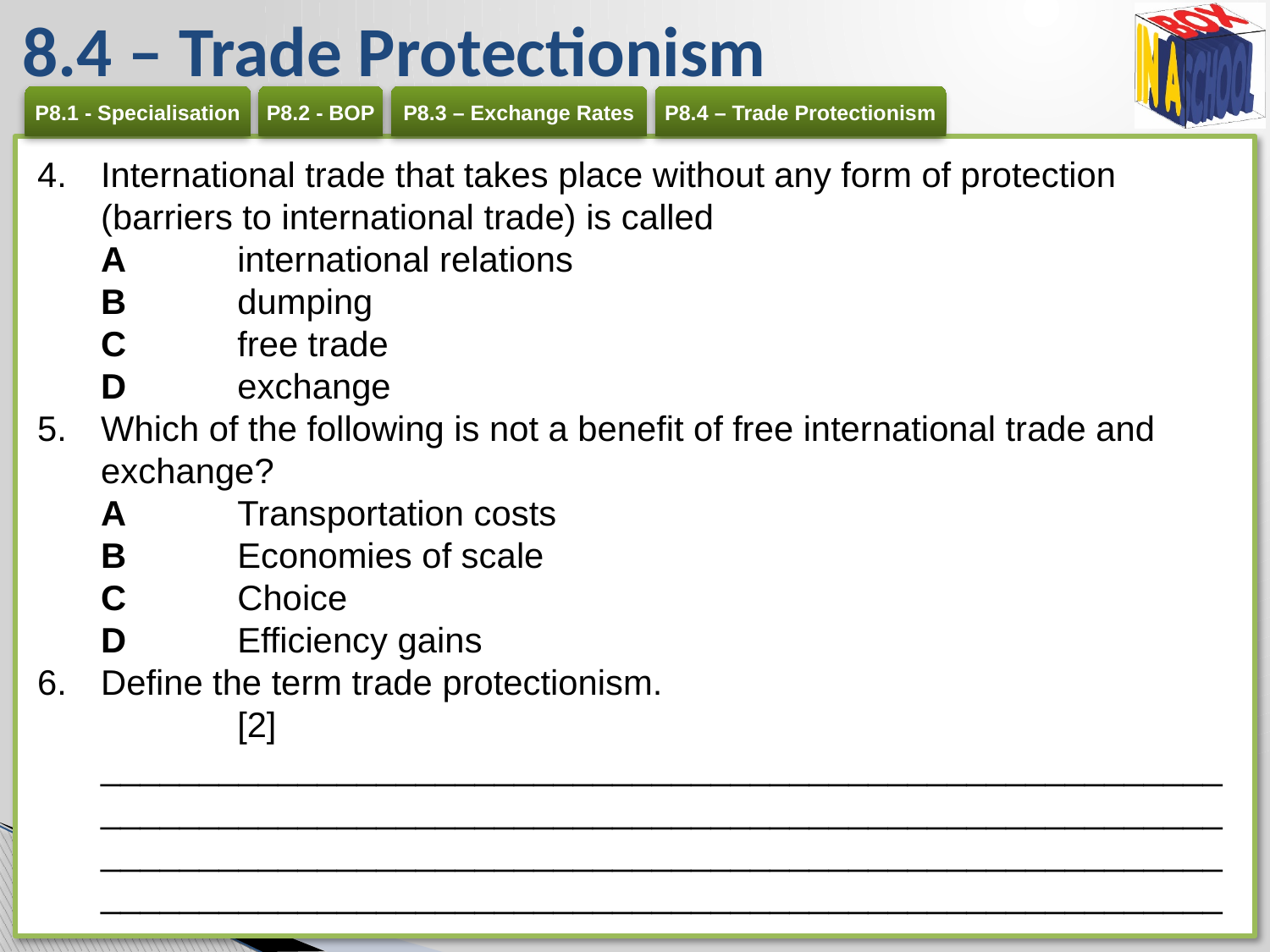

# 8.4 – Trade Protectionism
International trade that takes place without any form of protection (barriers to international trade) is called
A 	international relations
B 	dumping
C 	free trade
D 	exchange
Which of the following is not a benefit of free international trade and exchange?
A 	Transportation costs
B 	Economies of scale
C 	Choice
D 	Efficiency gains
Define the term trade protectionism.	[2]
____________________________________________________________________________________________________________________________________________________________________________________________________________________________________